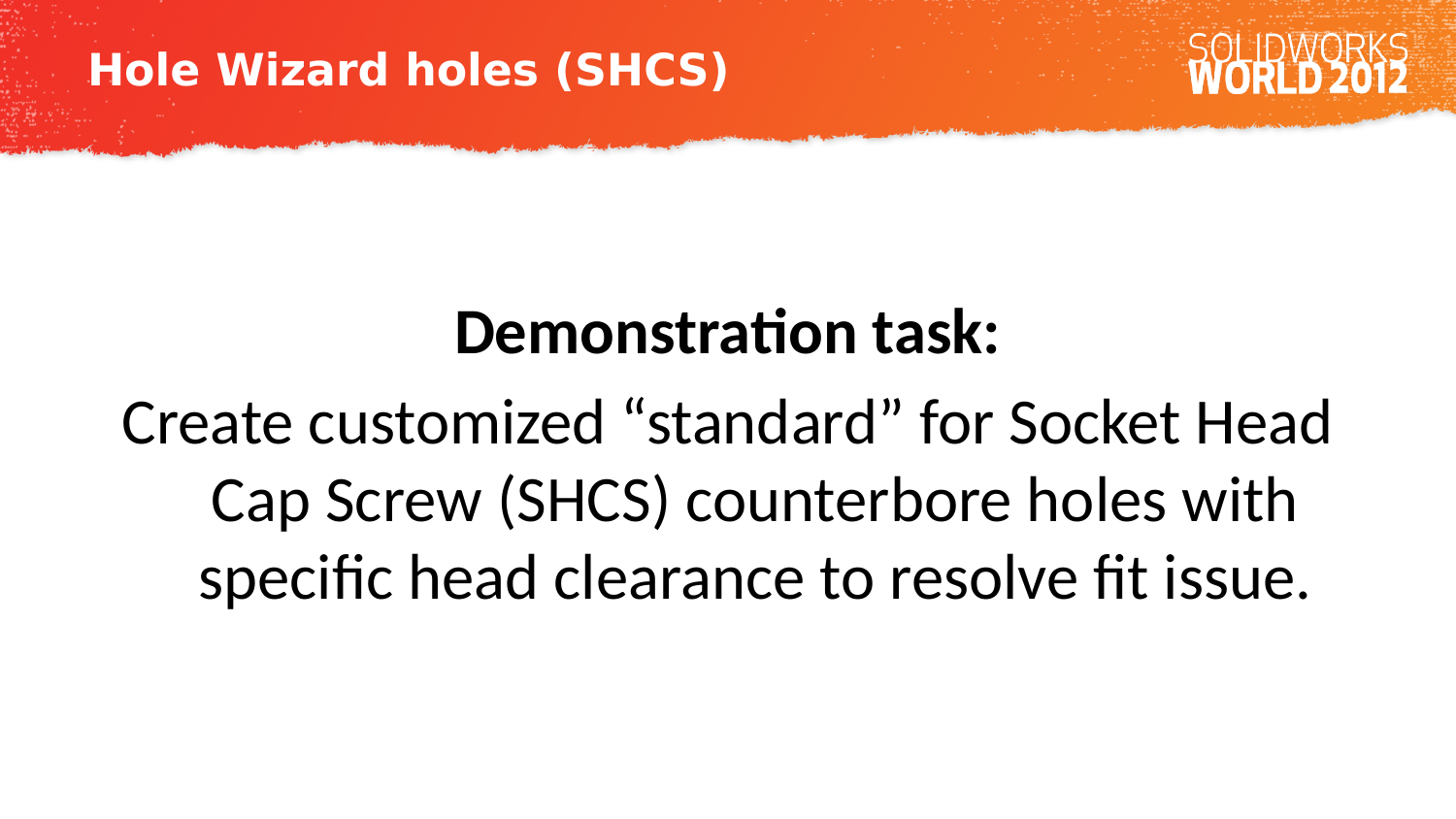

# Hole Wizard holes (SHCS)

Demonstration task:
Create customized “standard” for Socket Head Cap Screw (SHCS) counterbore holes with specific head clearance to resolve fit issue.